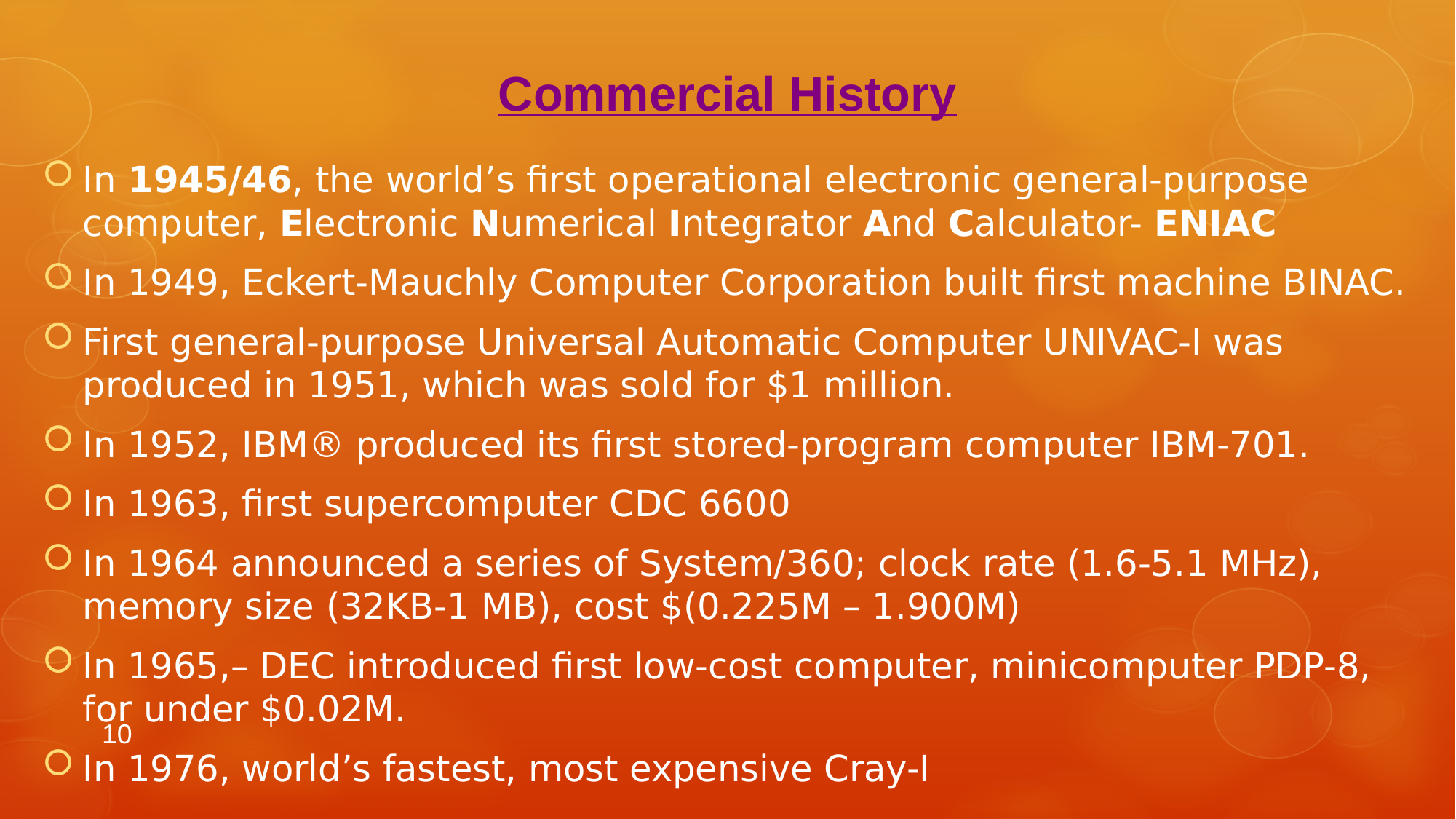

Commercial History
In 1945/46, the world’s first operational electronic general-purpose computer, Electronic Numerical Integrator And Calculator- ENIAC
In 1949, Eckert-Mauchly Computer Corporation built first machine BINAC.
First general-purpose Universal Automatic Computer UNIVAC-I was produced in 1951, which was sold for $1 million.
In 1952, IBM® produced its first stored-program computer IBM-701.
In 1963, first supercomputer CDC 6600
In 1964 announced a series of System/360; clock rate (1.6-5.1 MHz), memory size (32KB-1 MB), cost $(0.225M – 1.900M)
In 1965,– DEC introduced first low-cost computer, minicomputer PDP-8, for under $0.02M.
In 1976, world’s fastest, most expensive Cray-I
10